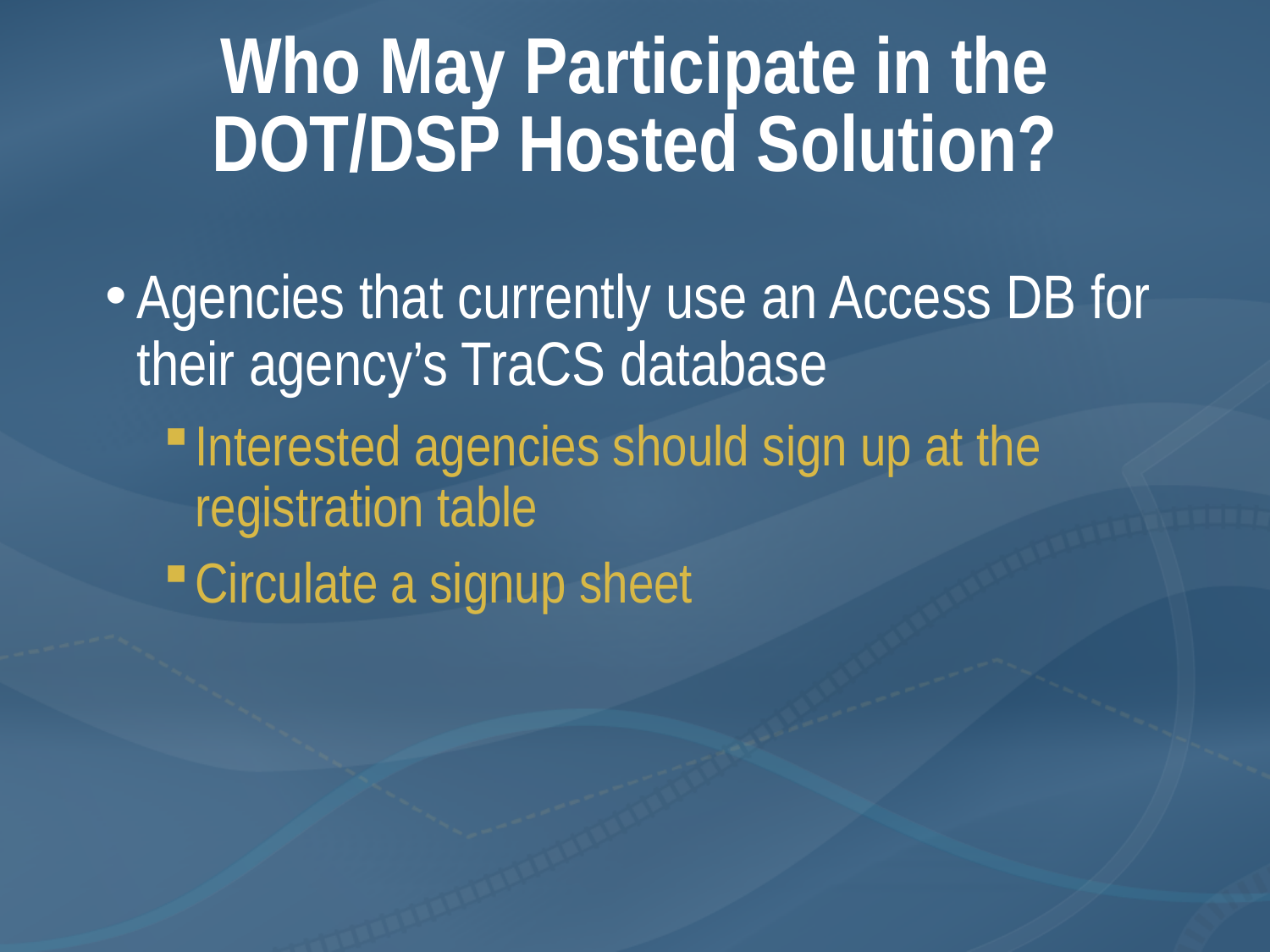

# Who May Participate in the DOT/DSP Hosted Solution?
Agencies that currently use an Access DB for  their agency’s TraCS database
Interested agencies should sign up at the registration table
Circulate a signup sheet